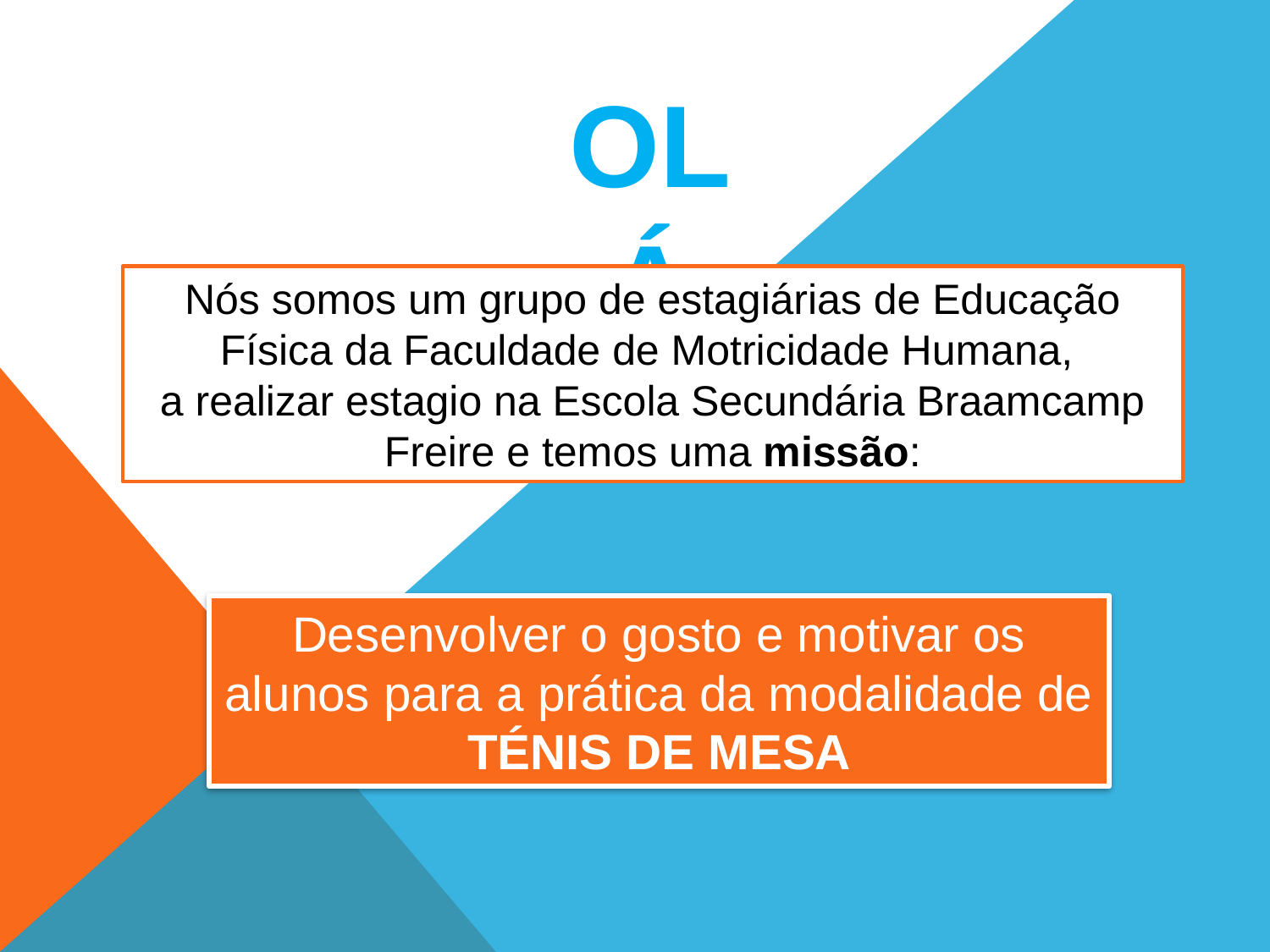

OLÁ
Nós somos um grupo de estagiárias de Educação Física da Faculdade de Motricidade Humana,
a realizar estagio na Escola Secundária Braamcamp Freire e temos uma missão:
Desenvolver o gosto e motivar os alunos para a prática da modalidade de
TÉNIS DE MESA